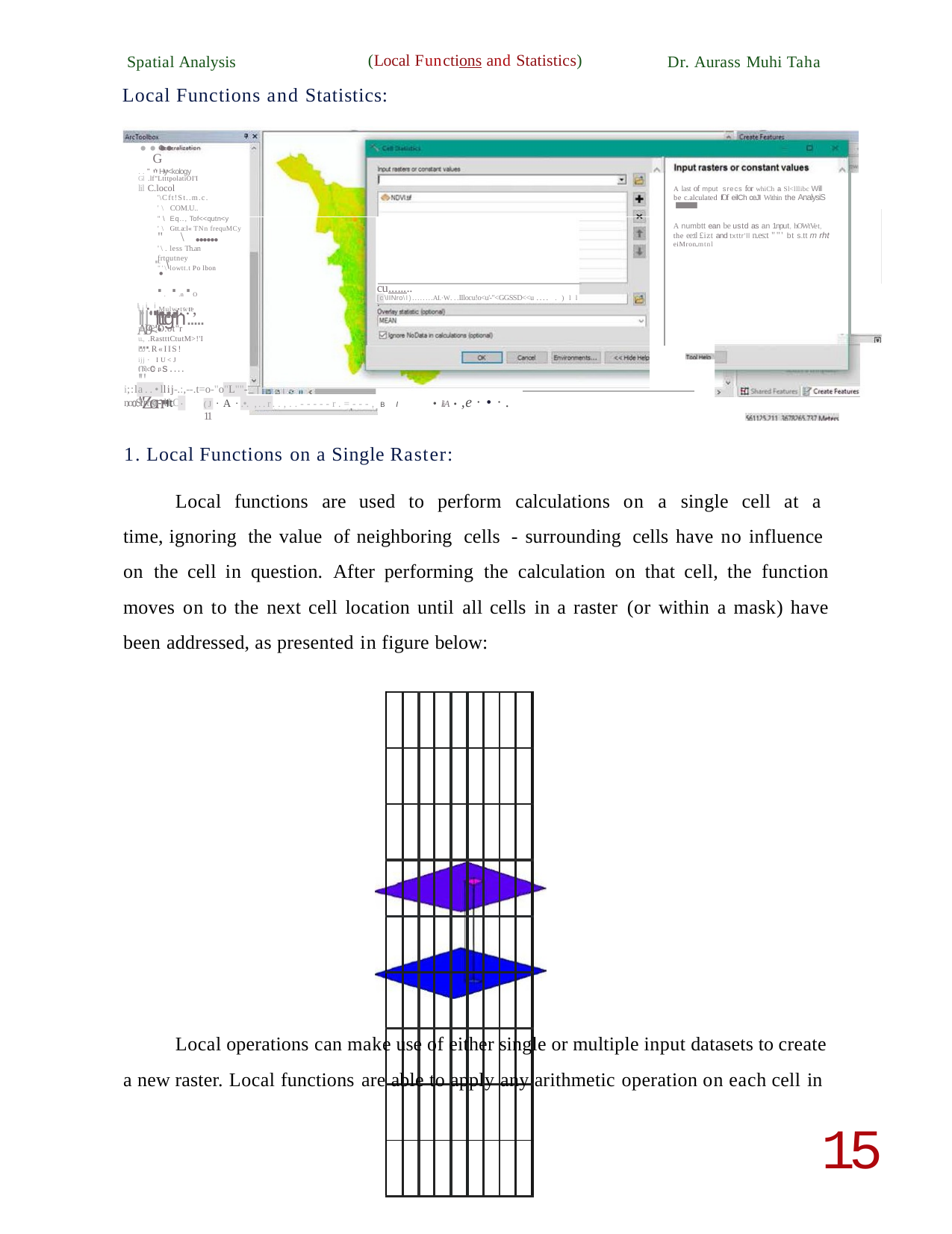

(Local Functions and Statistics)
Spatial Analysis
Dr. Aurass Muhi Taha
Local Functions and Statistics:
....

-
G  ""
.."'Hy<kology
Gl  .lf"LtttpolatiOI'I
lil C.locol
'\Cft!St..m.c.
'\ COM.U..

A last of mput  srecs for whiCh a Sl<lllibc Will be c.alculated fOf eilCh ceJI Within the AnalysiS

"\.......
"\ Eq.., Tof<<qutn<y

A numbtt ean be ustd as an 1nput,hOWtVet, the ee:tl £izt and txttr'll n.es:t ""' bt s.tt m rht eiMron.mtnl
'\ Gtt.a:l« TNn frequMCy
'\.less Th.an frtqutney
"'\ lowtt.t Po lbon
"' \ ·.·.n·O""'"'
I.i.i .........,Al9<"'•
cu.........

[c\IINro\I)........AI.·W...IIlocu!o<u'-"<GGSSD<<u ....  .)ll

ii•Mulw•twte
lll"'lttgh........
m C.O.ot"r
u., .RastttCtutM>!'I
loJ .R«IIS!
ijj ·  IU<J  thc>n

m c.s....
'" "'Zon••

i;:la..•llij-.:,--.t=o-"o"L""-nooSlrt.o- blcOi

• liA  • ,e ·• ·.

. 0."""9 ·It  ·
(J ·A·.•.  ,..r..,..-----r.=---, B    I    11

1. Local Functions on a Single Raster:

Local  functions  are  used  to  perform  calculations  on  a  single  cell  at  a  time, ignoring  the value  of neighboring  cells  - surrounding  cells have no influence  on the cell in question. After performing the calculation on that cell, the function moves on to the next cell location until all cells in a raster (or within a mask) have been addressed, as presented in figure below:
|  |  |  |  |  |  |  |  |  |
| --- | --- | --- | --- | --- | --- | --- | --- | --- |
|  |  |  |  |  |  |  |  |  |
|  |  |  |  |  |  |  |  |  |
|  |  |  |  |  |  |  |  |  |
|  |  |  |  |  |  |  |  |  |
|  |  |  |  |  |  |  |  |  |
|  |  |  |  |  |  |  |  |  |
|  |  |  |  |  |  |  |  |  |
|  |  |  |  |  |  |  |  |  |

Local operations can make use of either single or multiple input datasets to create a new raster. Local functions are able to apply any arithmetic operation on each cell in

15